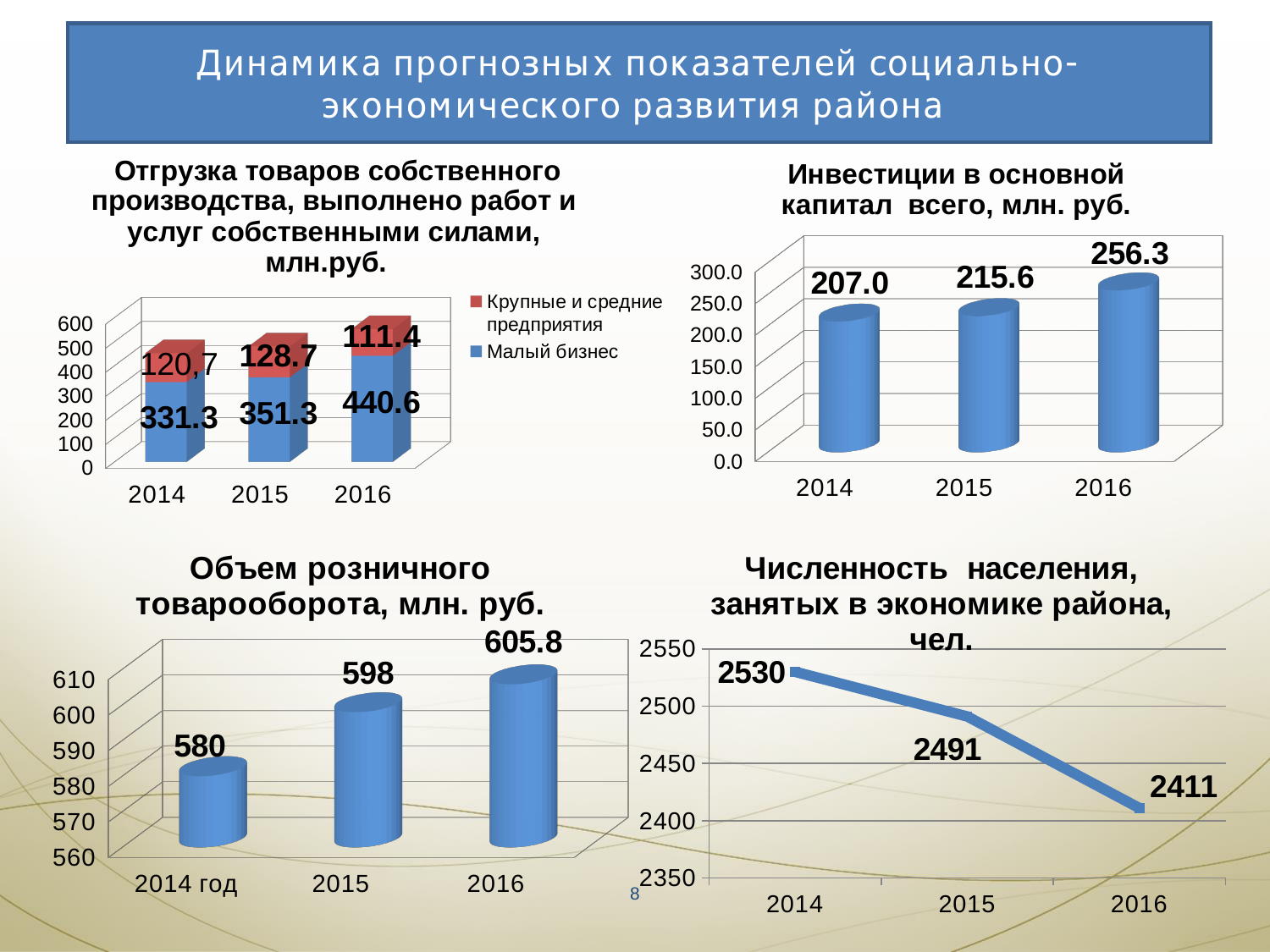

Динамика прогнозных показателей социально-экономического развития района

[unsupported chart]

[unsupported chart]

### Chart: Численность  населения, занятых в экономике района, чел.

| Category | Численность  населения, занятых в экономике |
|---|---|
| 2014 | 2530.0 |
| 2015 | 2491.0 |
| 2016 | 2411.0 |

[unsupported chart]

8